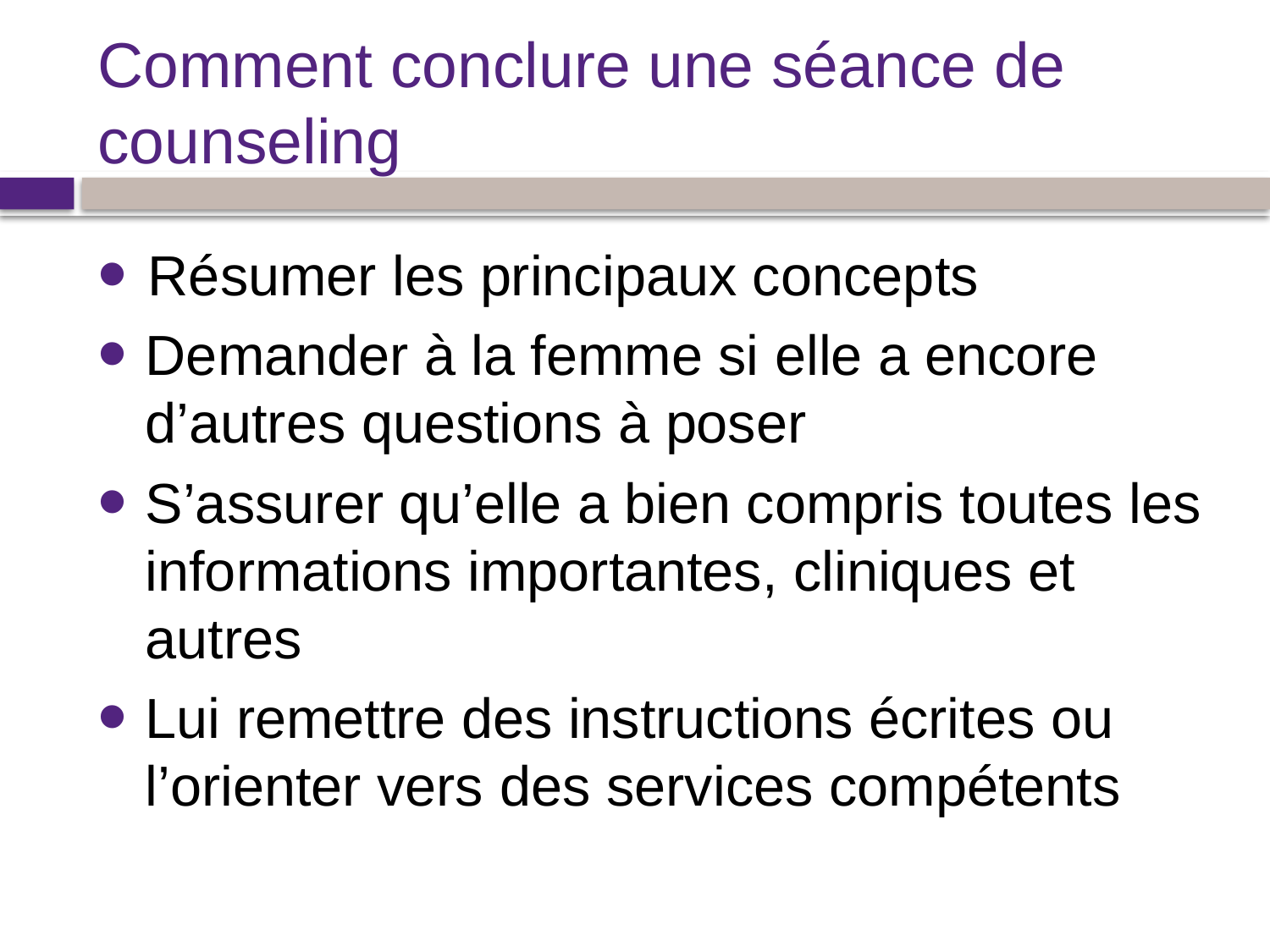

# Comment conclure une séance de counseling
Résumer les principaux concepts
Demander à la femme si elle a encore d’autres questions à poser
S’assurer qu’elle a bien compris toutes les informations importantes, cliniques et autres
Lui remettre des instructions écrites ou l’orienter vers des services compétents